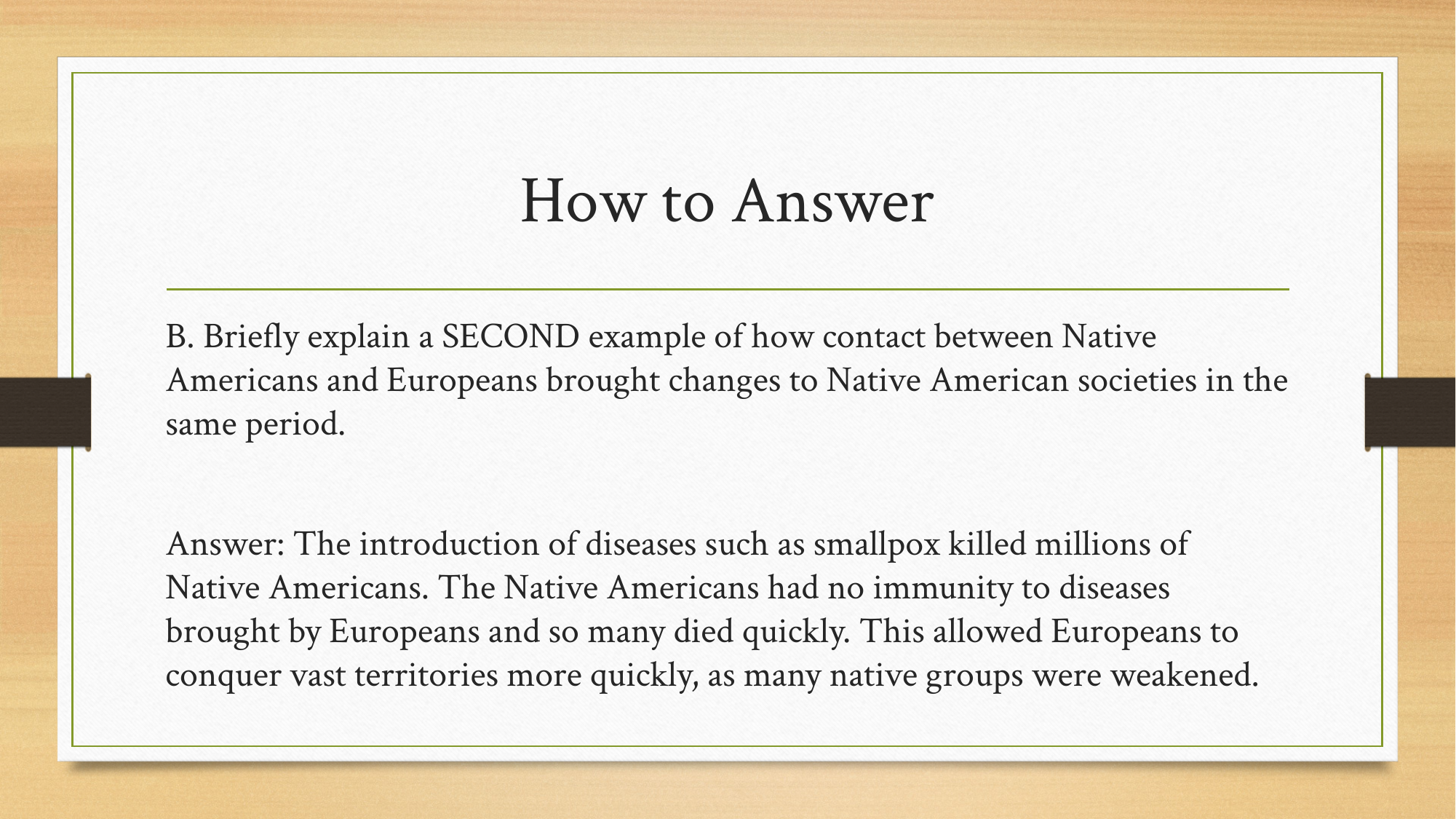

# How to Answer
B. Briefly explain a SECOND example of how contact between Native Americans and Europeans brought changes to Native American societies in the same period.

Answer: The introduction of diseases such as smallpox killed millions of Native Americans. The Native Americans had no immunity to diseases brought by Europeans and so many died quickly. This allowed Europeans to conquer vast territories more quickly, as many native groups were weakened.